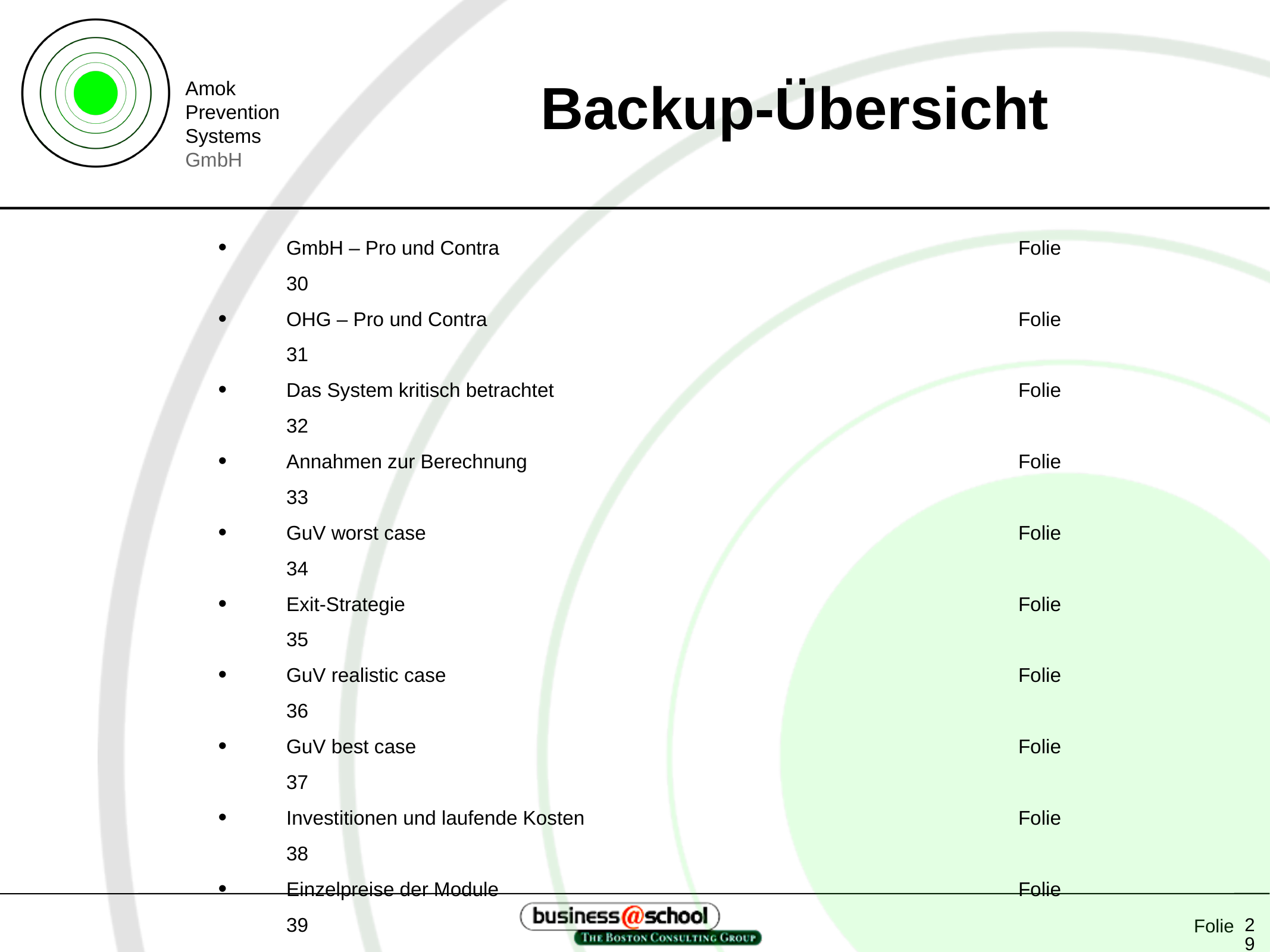

# Backup-Übersicht
GmbH – Pro und Contra	Folie 30
OHG – Pro und Contra	Folie 31
Das System kritisch betrachtet	Folie 32
Annahmen zur Berechnung	Folie 33
GuV worst case	Folie 34
Exit-Strategie	Folie 35
GuV realistic case	Folie 36
GuV best case	Folie 37
Investitionen und laufende Kosten	Folie 38
Einzelpreise der Module	Folie 39
Was vom Lohn bleibt	Folie 40
Umsatzrentabilität	Folie 41
Liquidität realistic case	Folien 42-47
Liquidität best case	Folien 48-53
Produktions- und Personalkosten für ein System	Folie 54
Möglichkeiten zur Weiterentwicklung	Folie 55
Kreditbestätigung Volksbank Kur- und Rheinpfalz eG	Folie 56
Kreditbestätigung Sparkasse Heidelberg	Folie 57
29